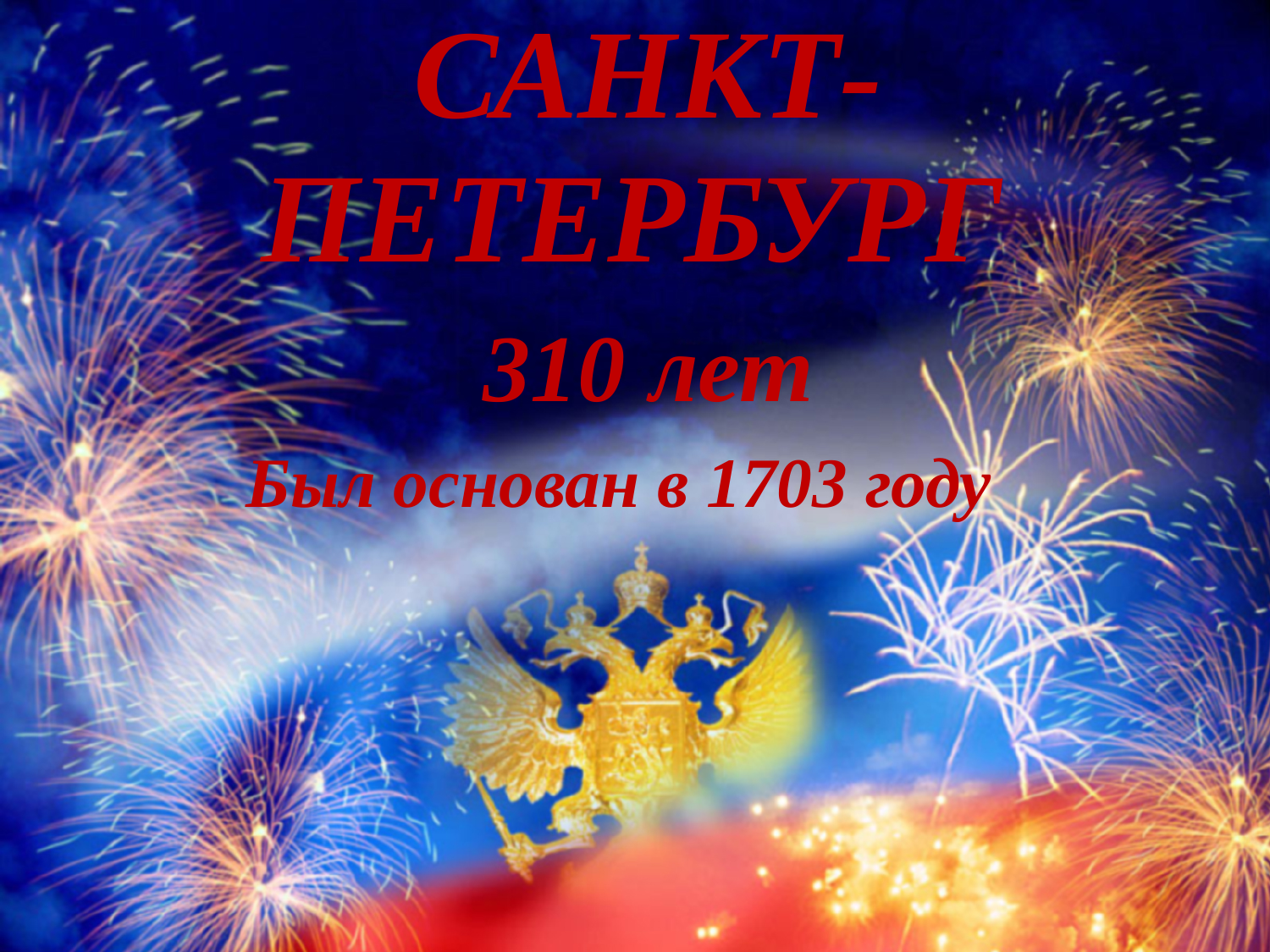

САНКТ-
ПЕТЕРБУРГ
310 лет
Был основан в 1703 году